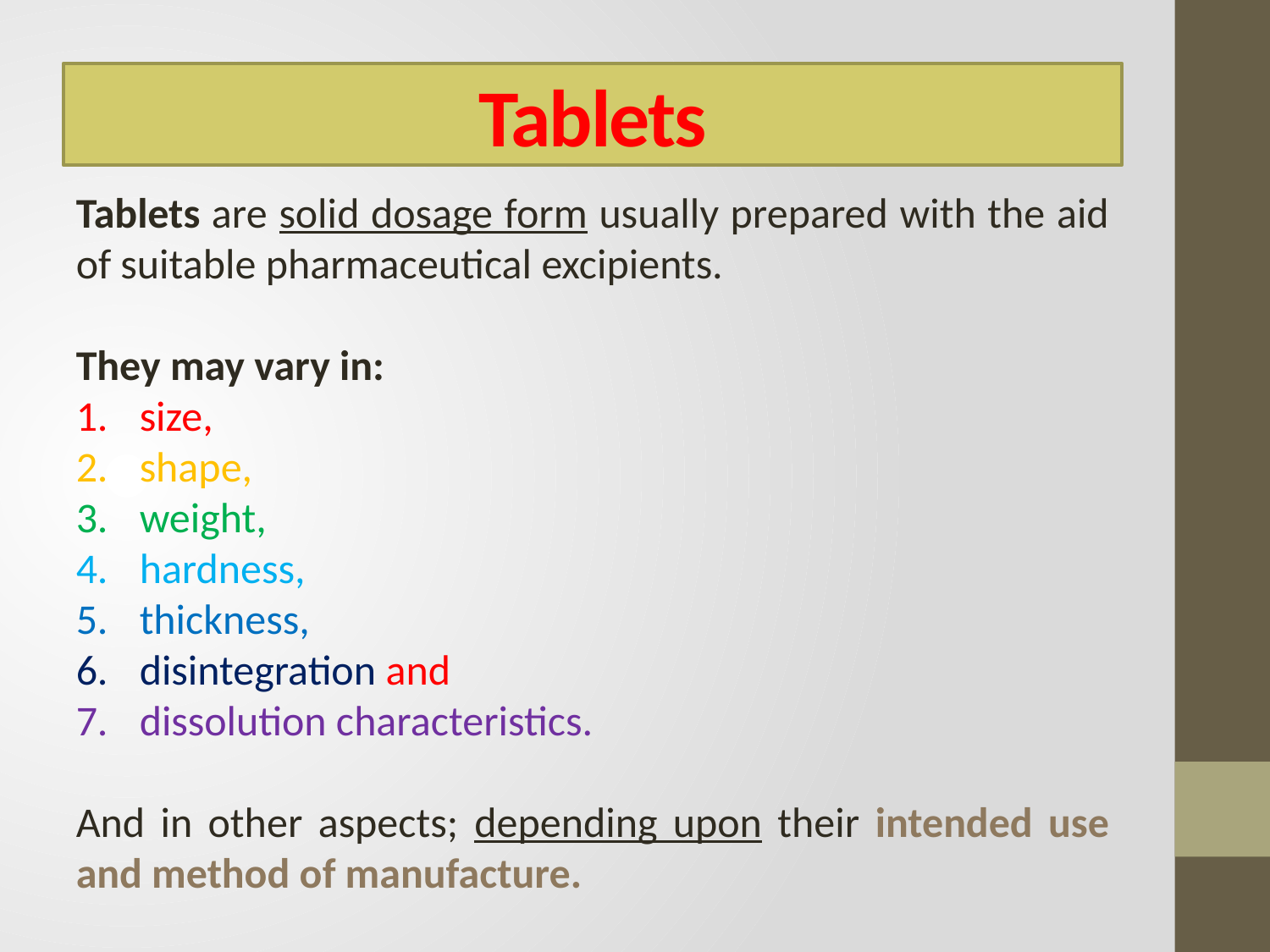

# Tablets
Tablets are solid dosage form usually prepared with the aid of suitable pharmaceutical excipients.

They may vary in:
size,
shape,
weight,
hardness,
thickness,
disintegration and
dissolution characteristics.

And in other aspects; depending upon their intended use and method of manufacture.